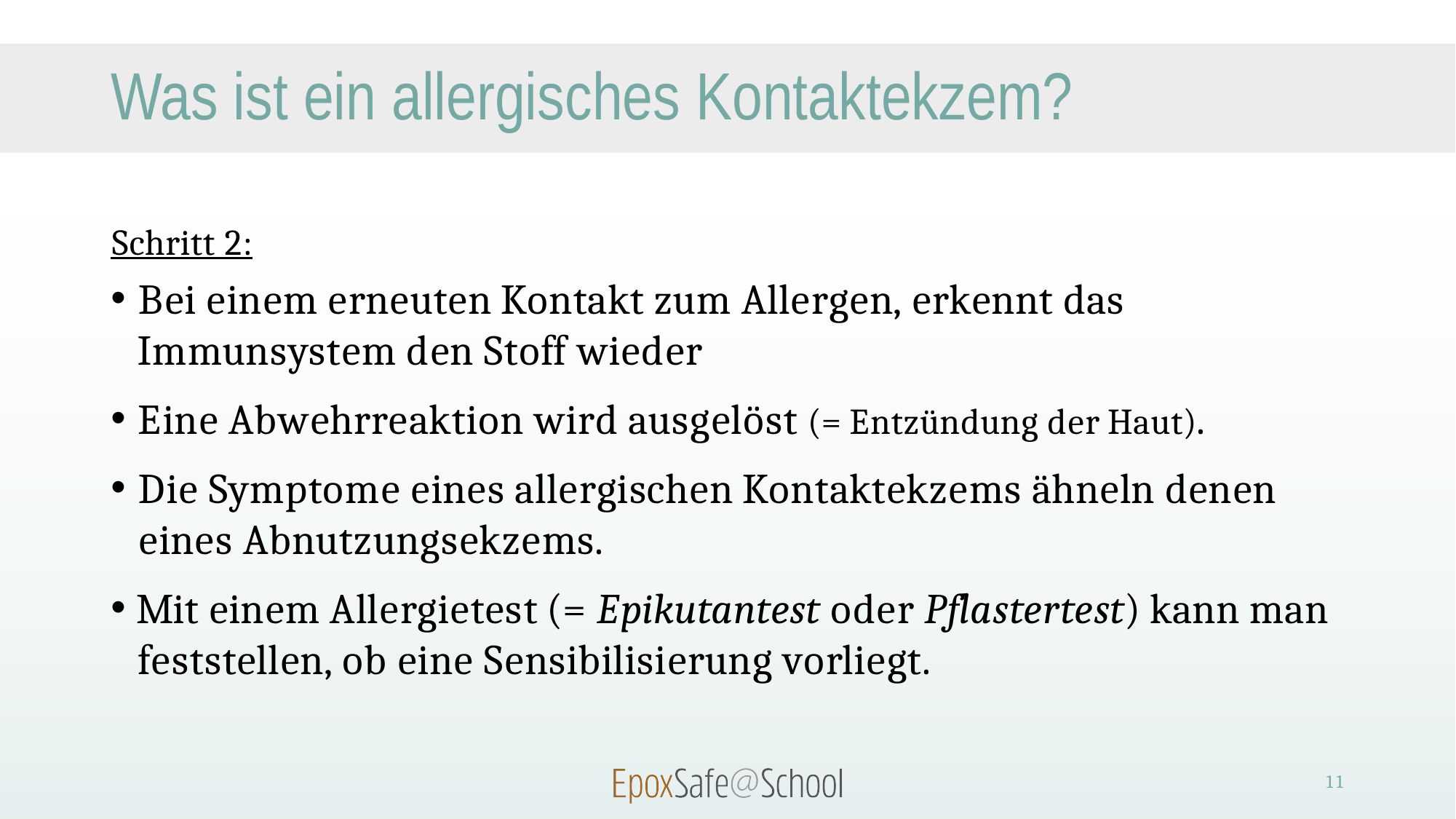

# Was ist ein allergisches Kontaktekzem?
Schritt 2:
Bei einem erneuten Kontakt zum Allergen, erkennt das Immunsystem den Stoff wieder
Eine Abwehrreaktion wird ausgelöst (= Entzündung der Haut).
Die Symptome eines allergischen Kontaktekzems ähneln denen eines Abnutzungsekzems.
Mit einem Allergietest (= Epikutantest oder Pflastertest) kann man feststellen, ob eine Sensibilisierung vorliegt.
11